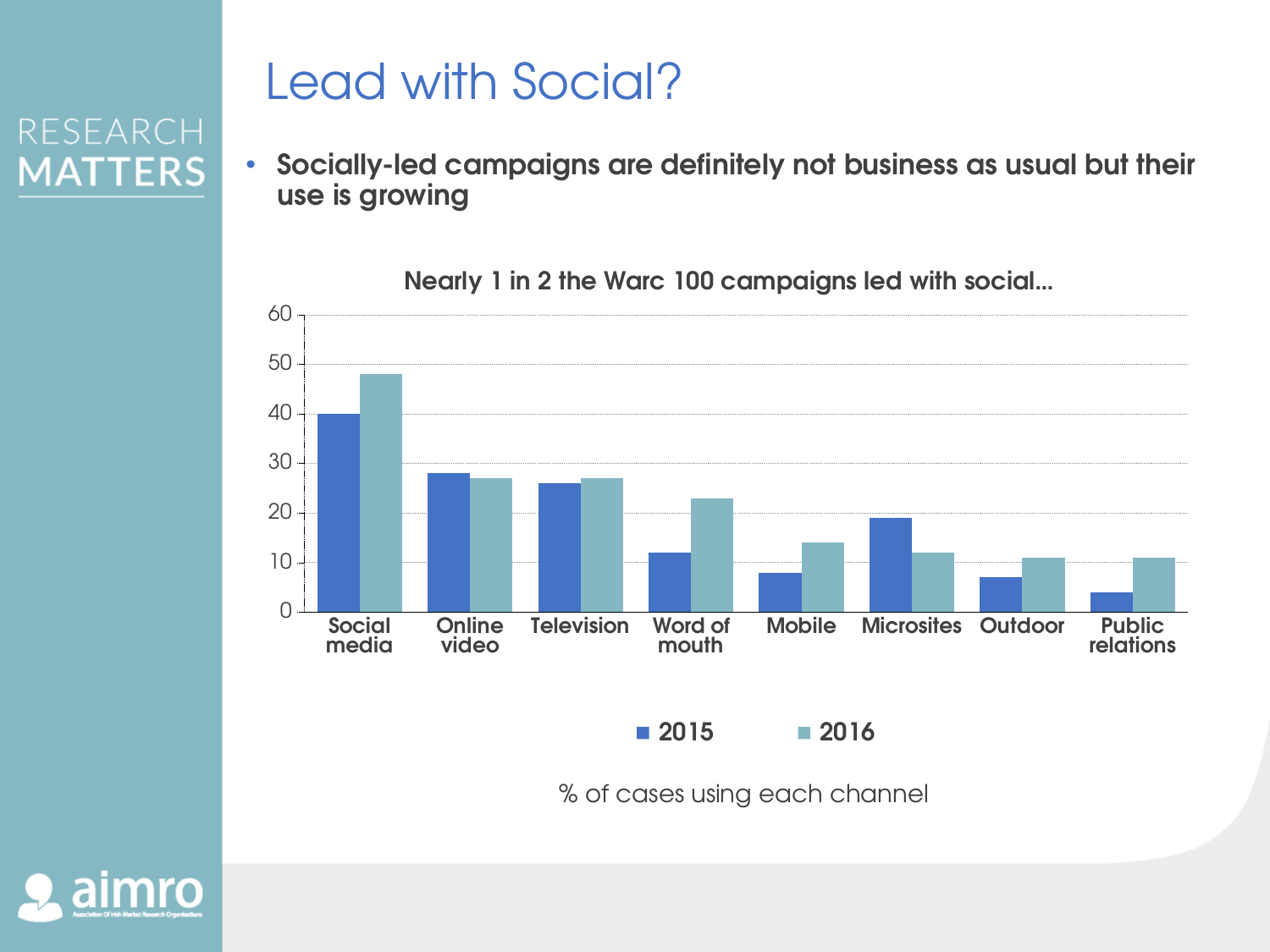

# Lead with Social?
Socially-led campaigns are definitely not business as usual but their
use is growing

### Chart

| Category | Male |  |
|---|---|---|
| Social media | 40.0 | 48.0 |
| Online video | 28.0 | 27.0 |
| Television | 26.0 | 27.0 |
| Word of mouth | 12.0 | 23.0 |
| Mobile | 8.0 | 14.0 |
| Microsites | 19.0 | 12.0 |
| Outdoor | 7.0 | 11.0 |
| Public relations | 4.0 | 11.0 |
Nearly 1 in 2 the Warc 100 campaigns led with social…
2015
2016

% of cases using each channel